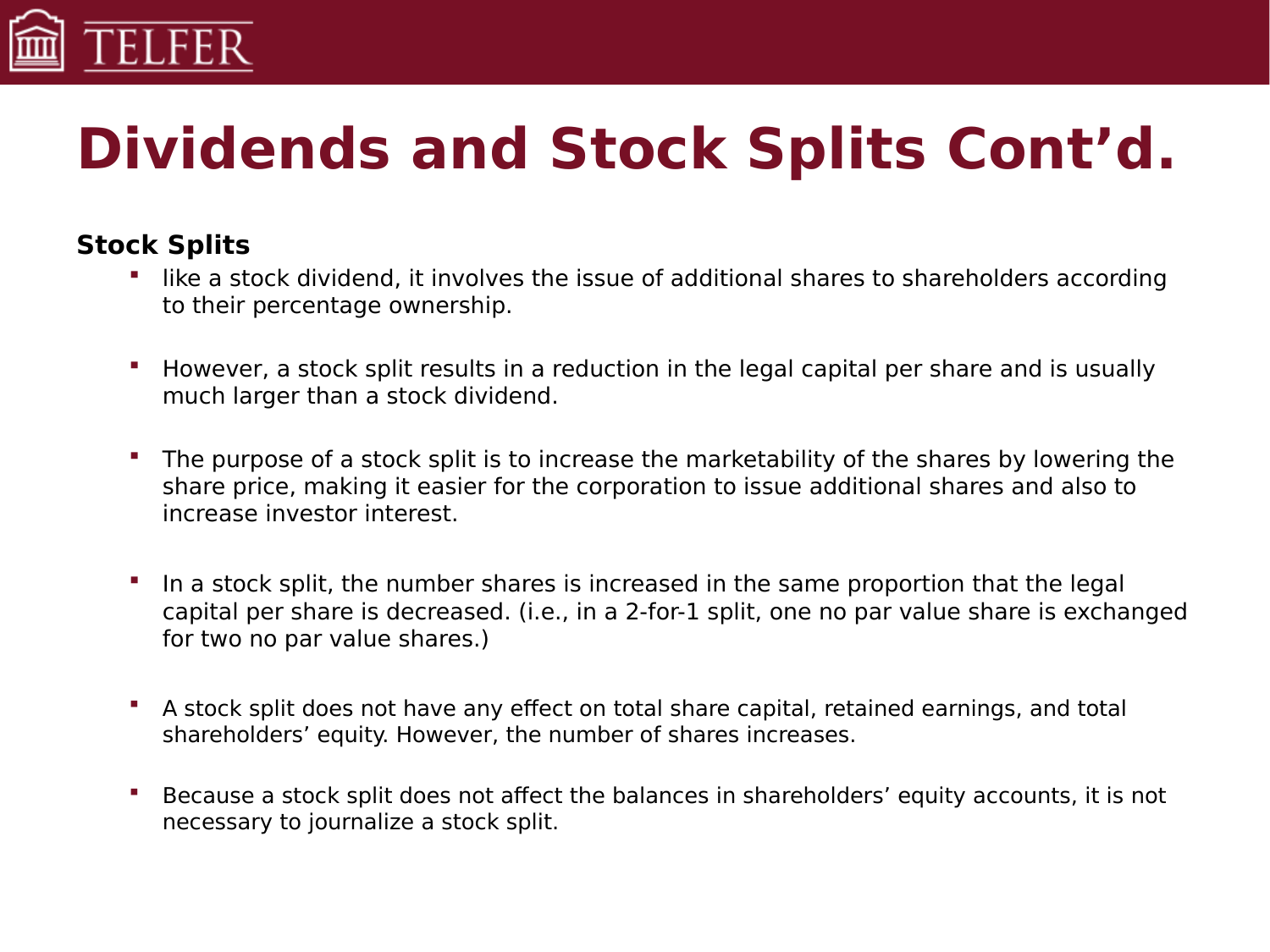

# Dividends and Stock Splits Cont’d.
Stock Splits
like a stock dividend, it involves the issue of additional shares to shareholders according to their percentage ownership.

However, a stock split results in a reduction in the legal capital per share and is usually much larger than a stock dividend.

The purpose of a stock split is to increase the marketability of the shares by lowering the share price, making it easier for the corporation to issue additional shares and also to increase investor interest.

In a stock split, the number shares is increased in the same proportion that the legal capital per share is decreased. (i.e., in a 2-for-1 split, one no par value share is exchanged for two no par value shares.)

A stock split does not have any effect on total share capital, retained earnings, and total shareholders’ equity. However, the number of shares increases.

Because a stock split does not affect the balances in shareholders’ equity accounts, it is not necessary to journalize a stock split.